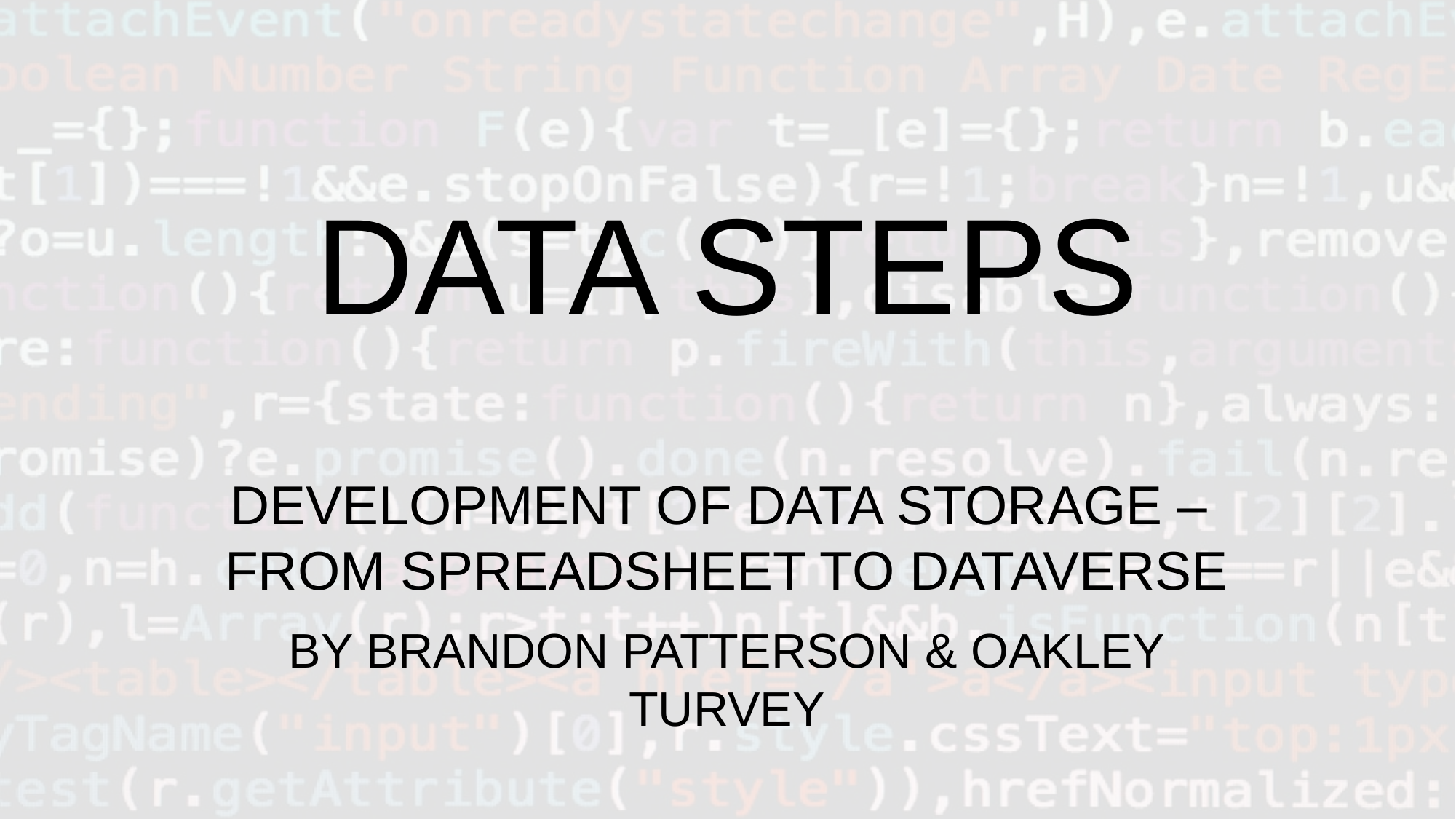

# Data Steps
Development of Data Storage –
From Spreadsheet to Dataverse
By Brandon Patterson & Oakley Turvey